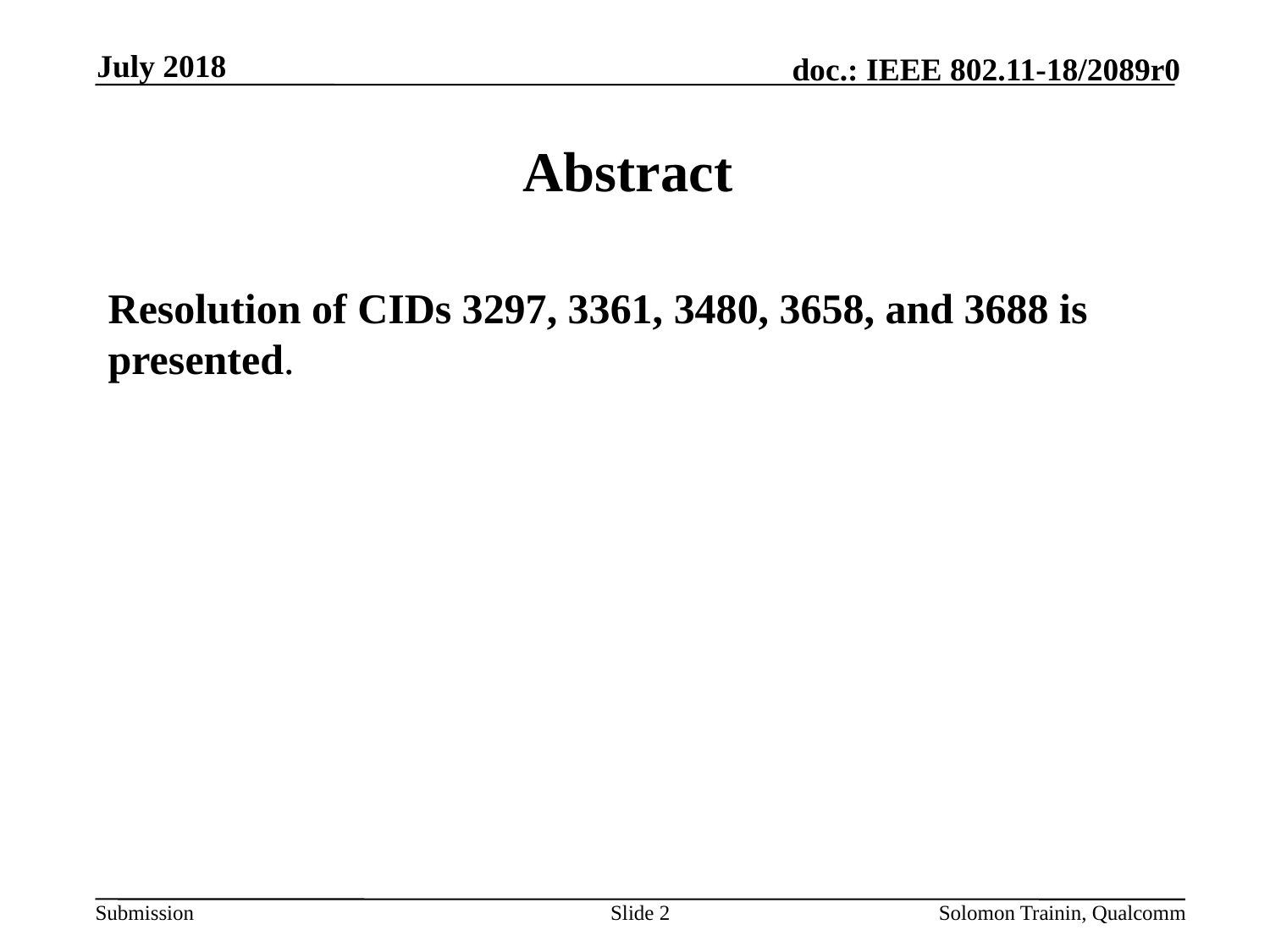

July 2018
# Abstract
Resolution of CIDs 3297, 3361, 3480, 3658, and 3688 is presented.

Slide 2
Solomon Trainin, Qualcomm